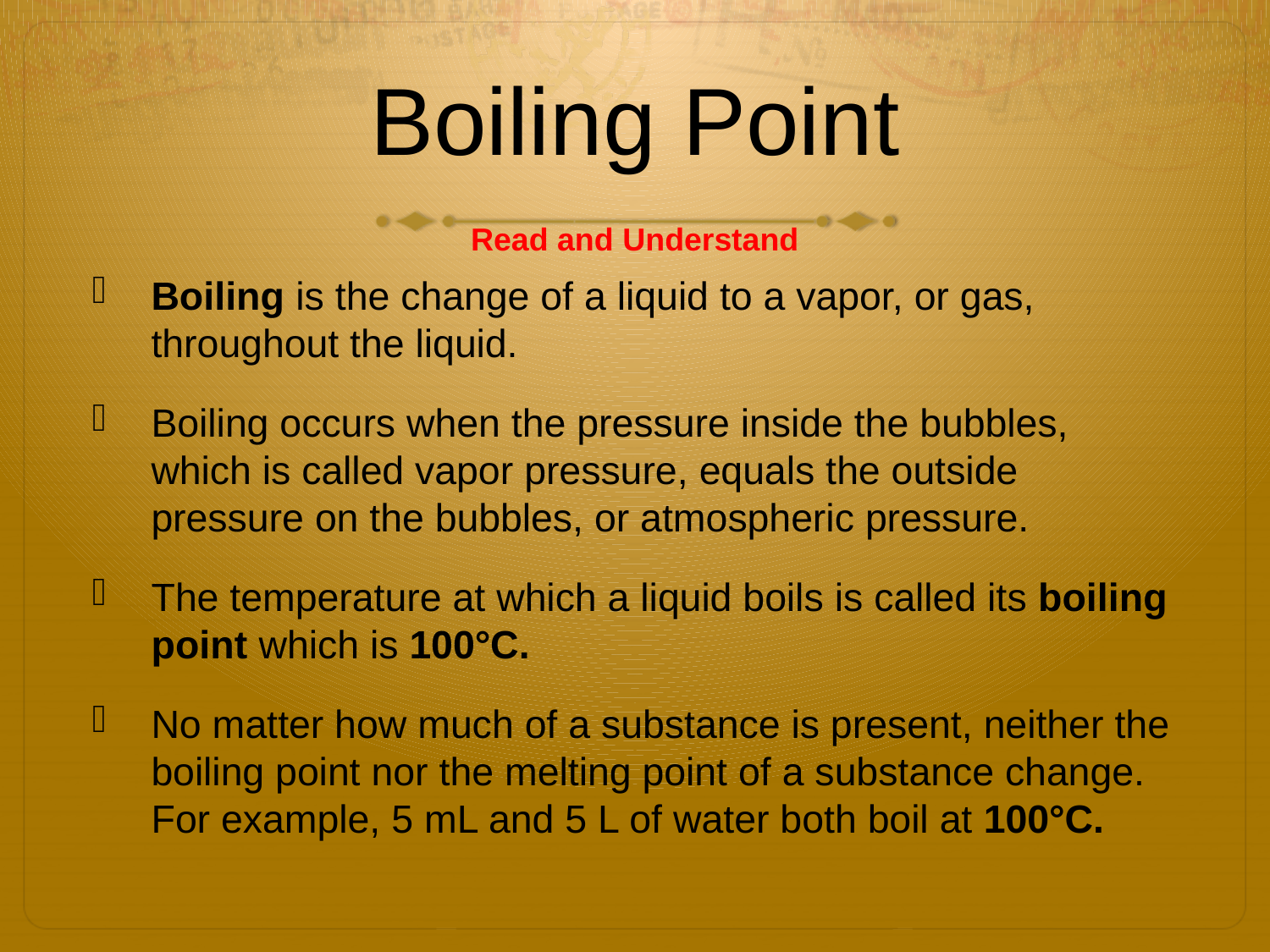

# Boiling Point
Read and Understand
Boiling is the change of a liquid to a vapor, or gas, throughout the liquid.
Boiling occurs when the pressure inside the bubbles, which is called vapor pressure, equals the outside pressure on the bubbles, or atmospheric pressure.
The temperature at which a liquid boils is called its boiling point which is 100°C.
No matter how much of a substance is present, neither the boiling point nor the melting point of a substance change. For example, 5 mL and 5 L of water both boil at 100°C.